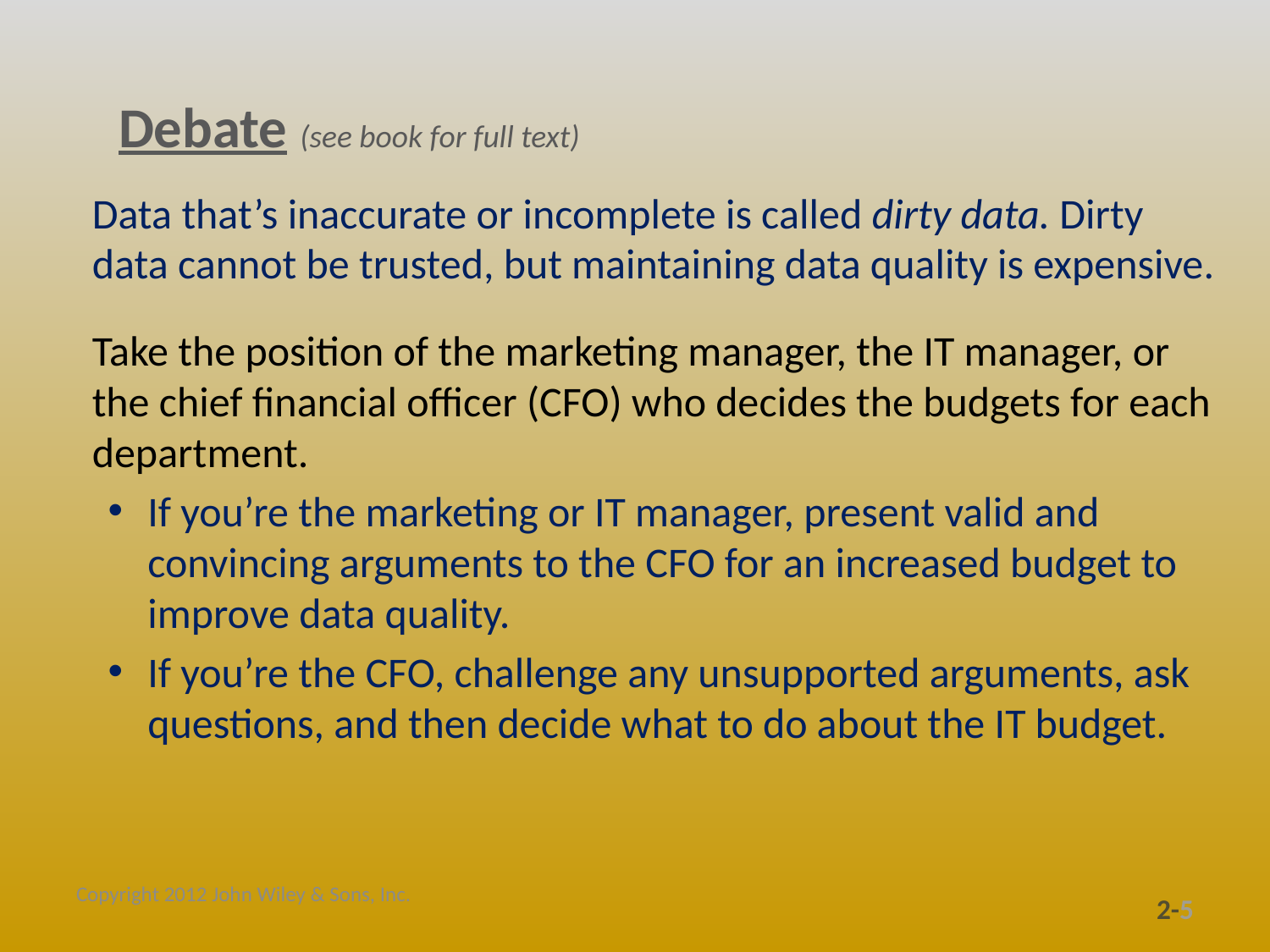

# Debate (see book for full text)
	Data that’s inaccurate or incomplete is called dirty data. Dirty data cannot be trusted, but maintaining data quality is expensive.

	Take the position of the marketing manager, the IT manager, or the chief financial officer (CFO) who decides the budgets for each department.
If you’re the marketing or IT manager, present valid and convincing arguments to the CFO for an increased budget to improve data quality.
If you’re the CFO, challenge any unsupported arguments, ask questions, and then decide what to do about the IT budget.
Copyright 2012 John Wiley & Sons, Inc.
2-5